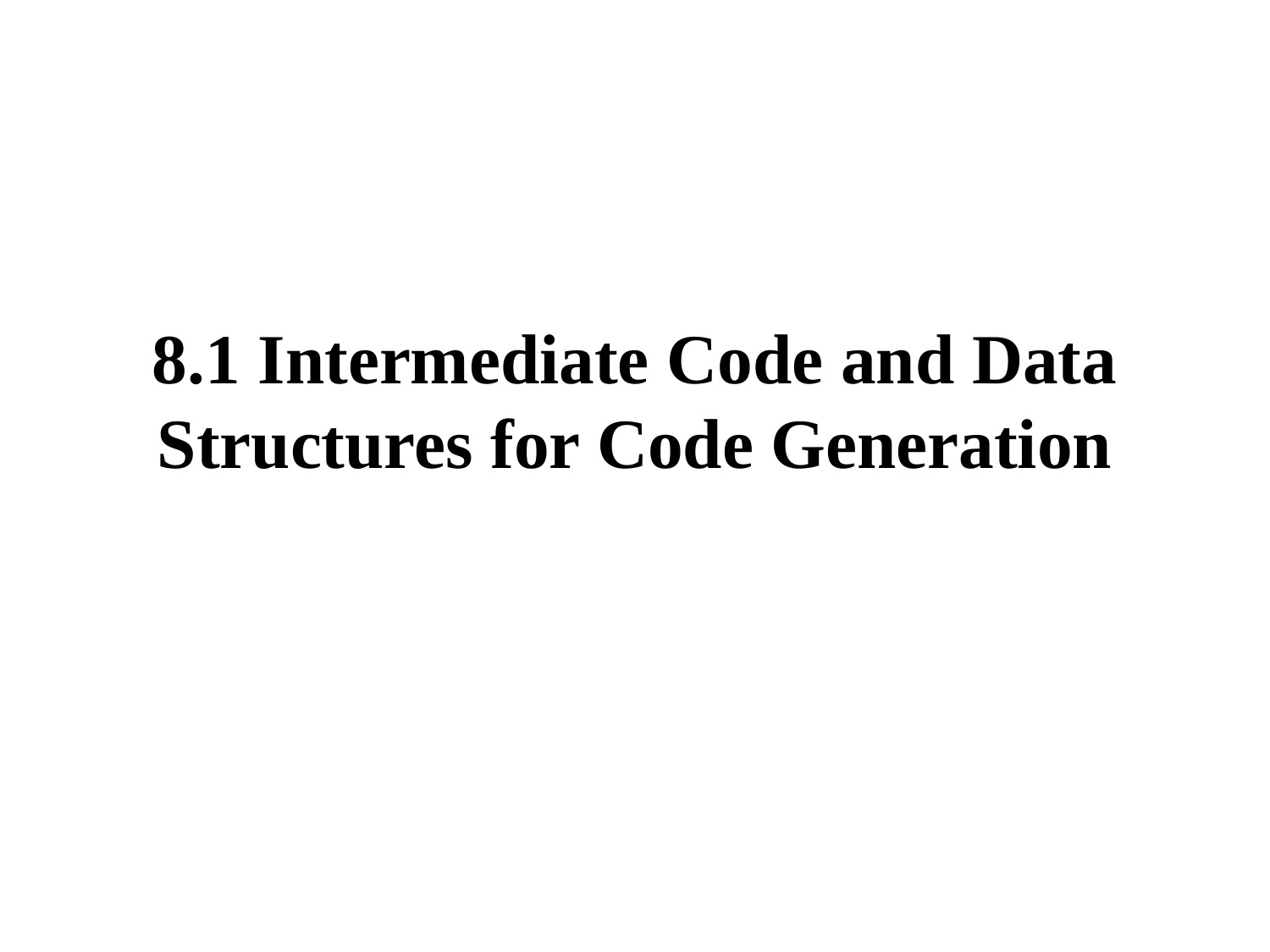

# 8.1 Intermediate Code and Data Structures for Code Generation